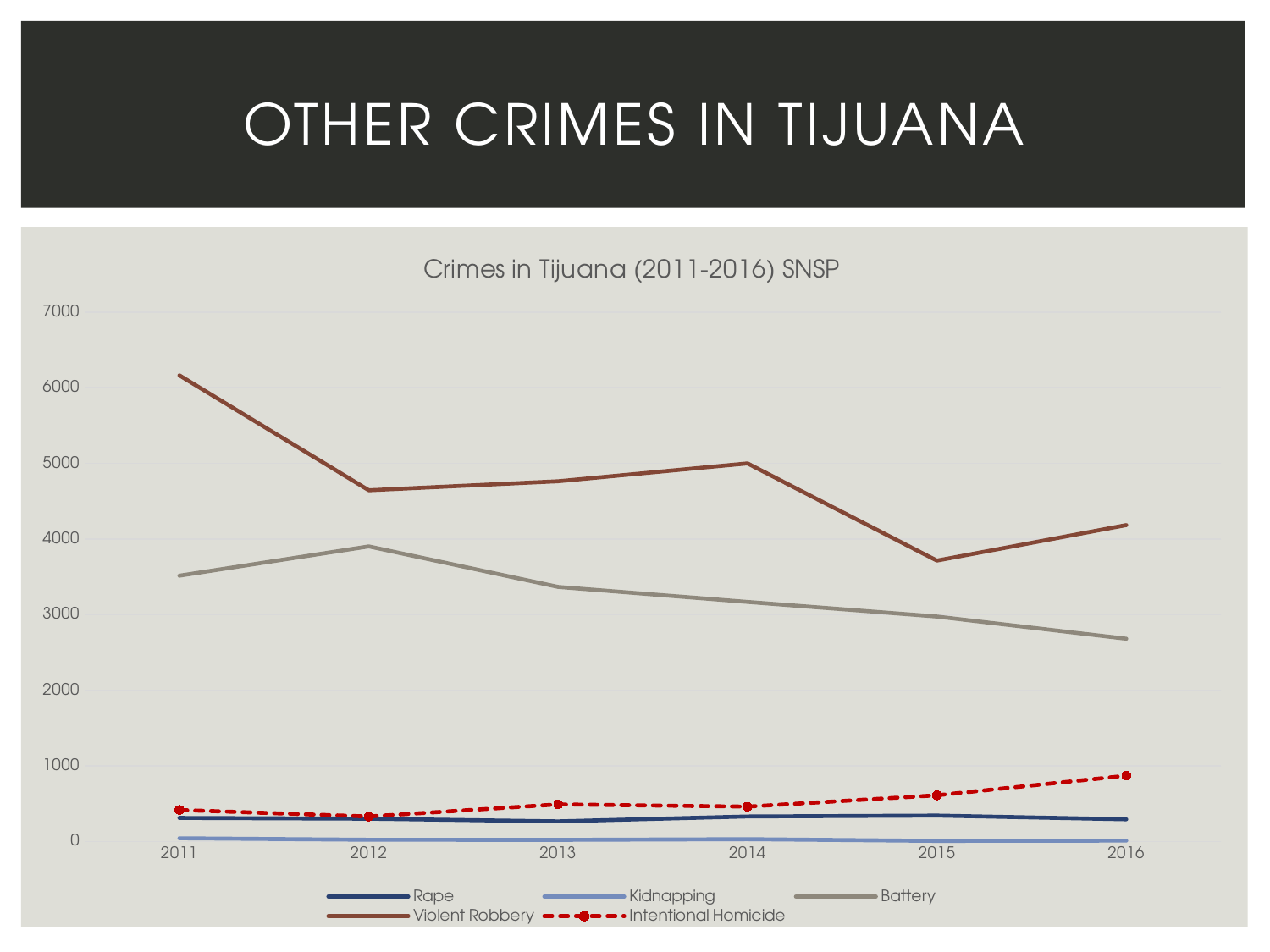

# Other crimes in tijuana

### Chart: Crimes in Tijuana (2011-2016) SNSP

| Category | Rape | Kidnapping | Battery | Violent Robbery | Intentional Homicide |
|---|---|---|---|---|---|
| 2011.0 | 313.0 | 44.0 | 3516.0 | 6163.0 | 418.0 |
| 2012.0 | 302.0 | 24.0 | 3903.0 | 4645.0 | 332.0 |
| 2013.0 | 267.0 | 23.0 | 3367.0 | 4764.0 | 492.0 |
| 2014.0 | 332.0 | 32.0 | 3169.0 | 5000.0 | 462.0 |
| 2015.0 | 344.0 | 9.0 | 2975.0 | 3716.0 | 612.0 |
| 2016.0 | 294.0 | 13.0 | 2682.0 | 4185.0 | 871.0 |